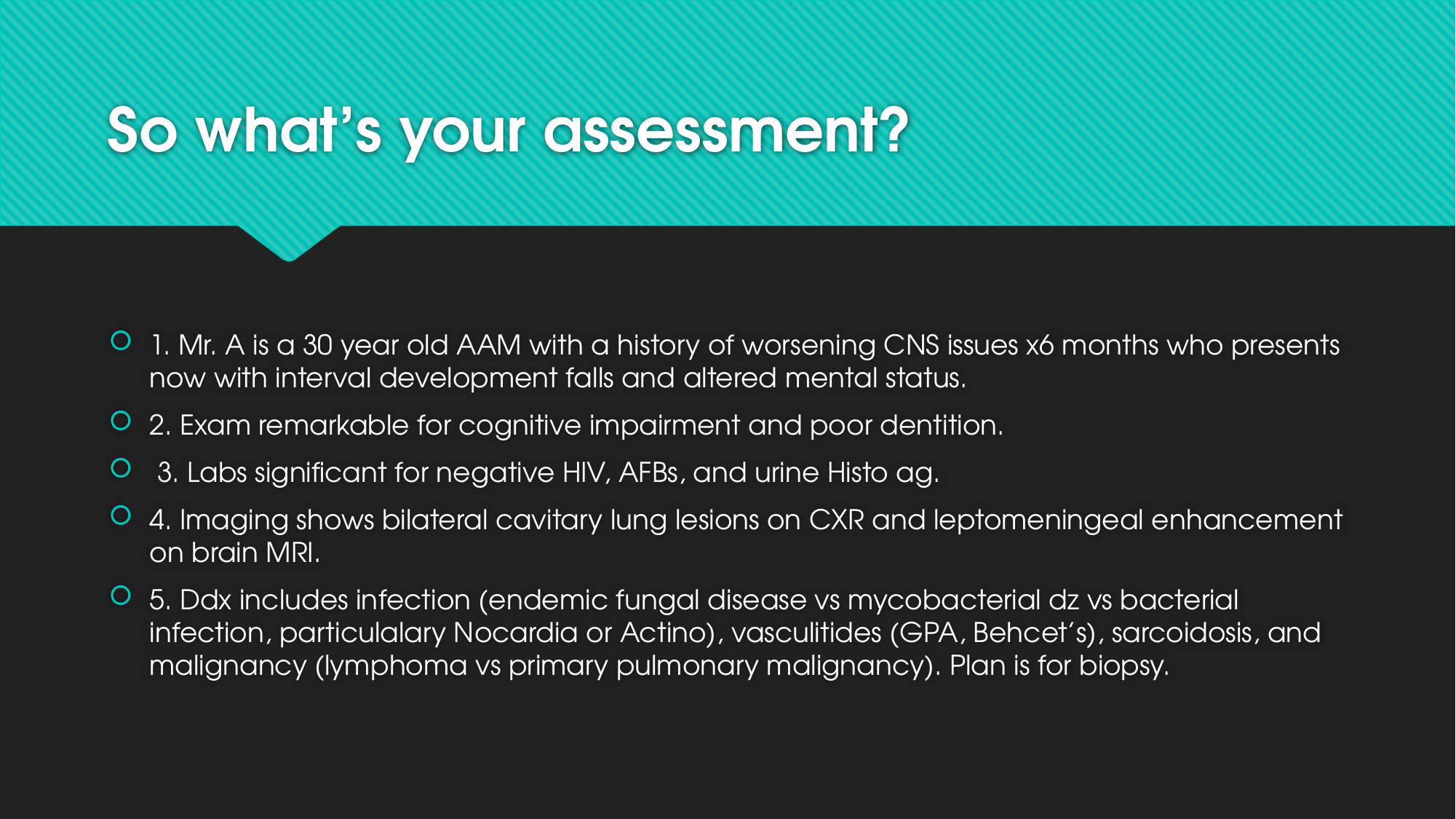

# So what’s your assessment?
1. Mr. A is a 30 year old AAM with a history of worsening CNS issues x6 months who presents now with interval development falls and altered mental status.
2. Exam remarkable for cognitive impairment and poor dentition.
 3. Labs significant for negative HIV, AFBs, and urine Histo ag.
4. Imaging shows bilateral cavitary lung lesions on CXR and leptomeningeal enhancement on brain MRI.
5. Ddx includes infection (endemic fungal disease vs mycobacterial dz vs bacterial infection, particulalary Nocardia or Actino), vasculitides (GPA, Behcet’s), sarcoidosis, and malignancy (lymphoma vs primary pulmonary malignancy). Plan is for biopsy.